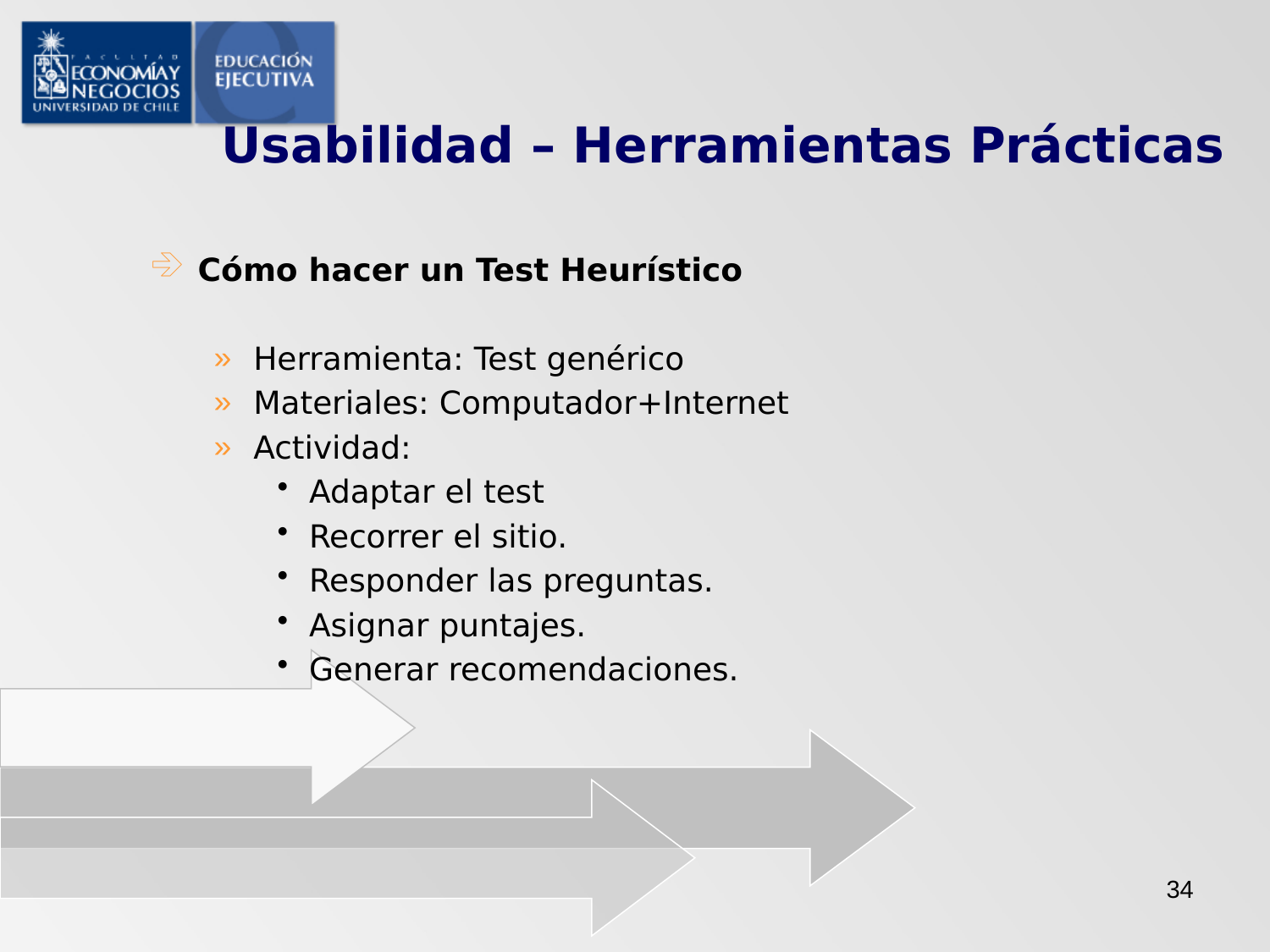

# Usabilidad – Herramientas Prácticas
Cómo hacer un Test Heurístico

Herramienta: Test genérico
Materiales: Computador+Internet
Actividad:
Adaptar el test
Recorrer el sitio.
Responder las preguntas.
Asignar puntajes.
Generar recomendaciones.
34